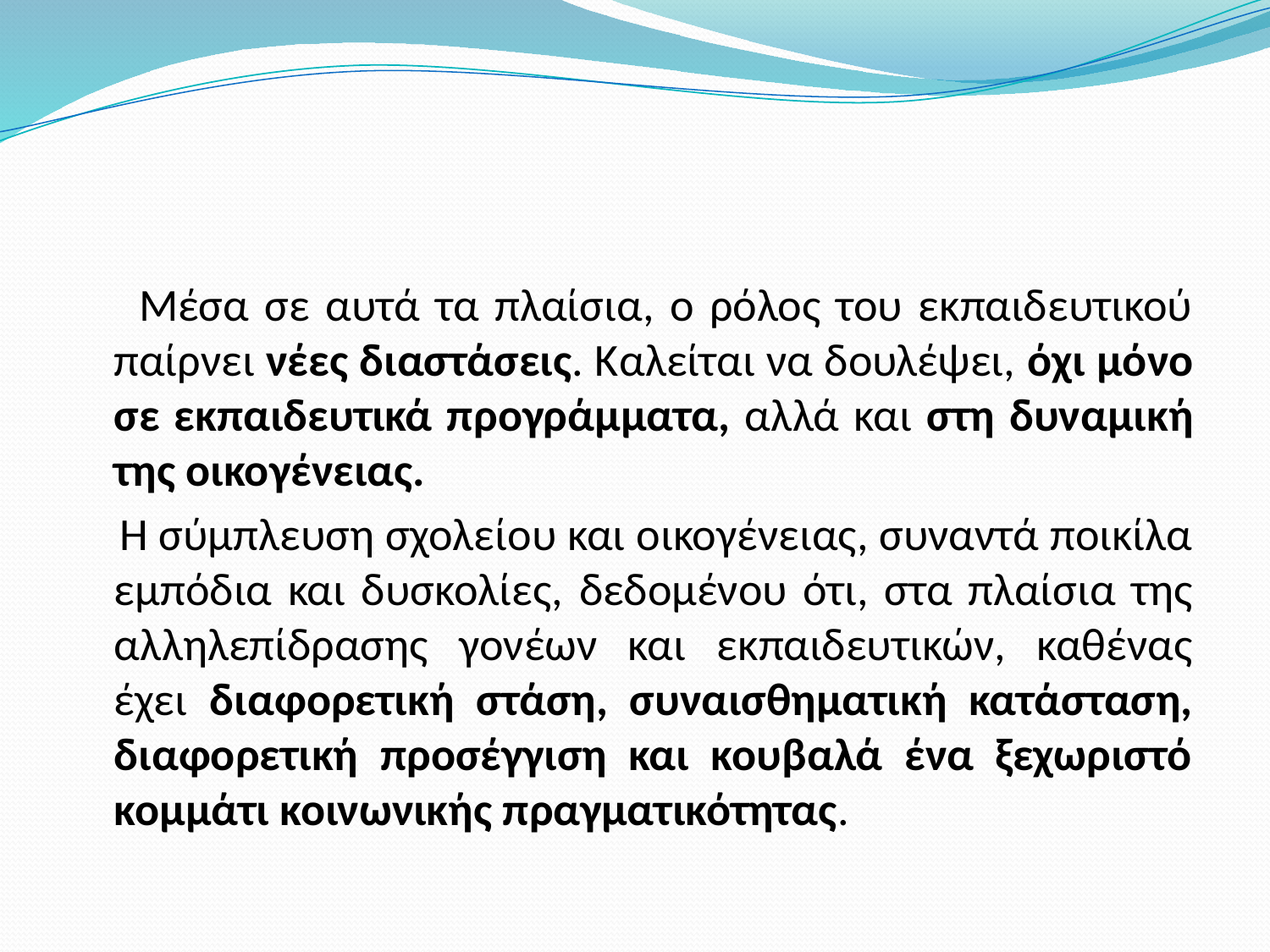

#
    Μέσα σε αυτά τα πλαίσια, ο ρόλος του εκπαιδευτικού παίρνει νέες διαστάσεις. Καλείται να δουλέψει, όχι μόνο σε εκπαιδευτικά προγράμματα, αλλά και στη δυναμική της οικογένειας.
    Η σύμπλευση σχολείου και οικογένειας, συναντά ποικίλα εμπόδια και δυσκολίες, δεδομένου ότι, στα πλαίσια της αλληλεπίδρασης γονέων και εκπαιδευτικών, καθένας έχει διαφορετική στάση, συναισθηματική κατάσταση, διαφορετική προσέγγιση και κουβαλά ένα ξεχωριστό κομμάτι κοινωνικής πραγματικότητας.